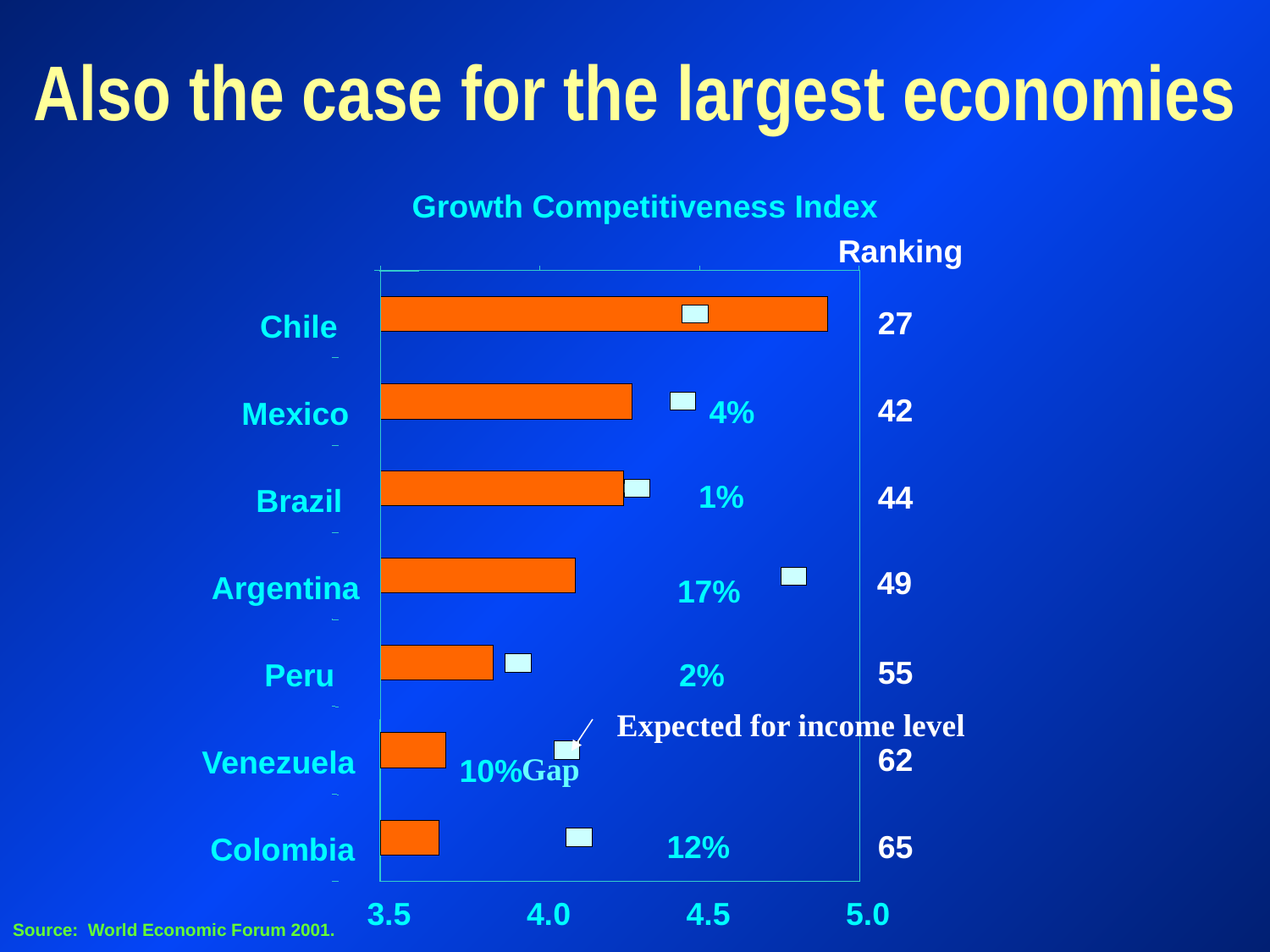

# Also the case for the largest economies

Growth Competitiveness Index
Ranking

27
Chile

42
4%
Mexico

1%
44

Brazil

49
Argentina
17%

55
Peru
2%
Expected for income level

62
Venezuela
Gap
10%

65
12%
Colombia

3.5
4.0
4.5
5.0
Source:  World Economic Forum 2001.